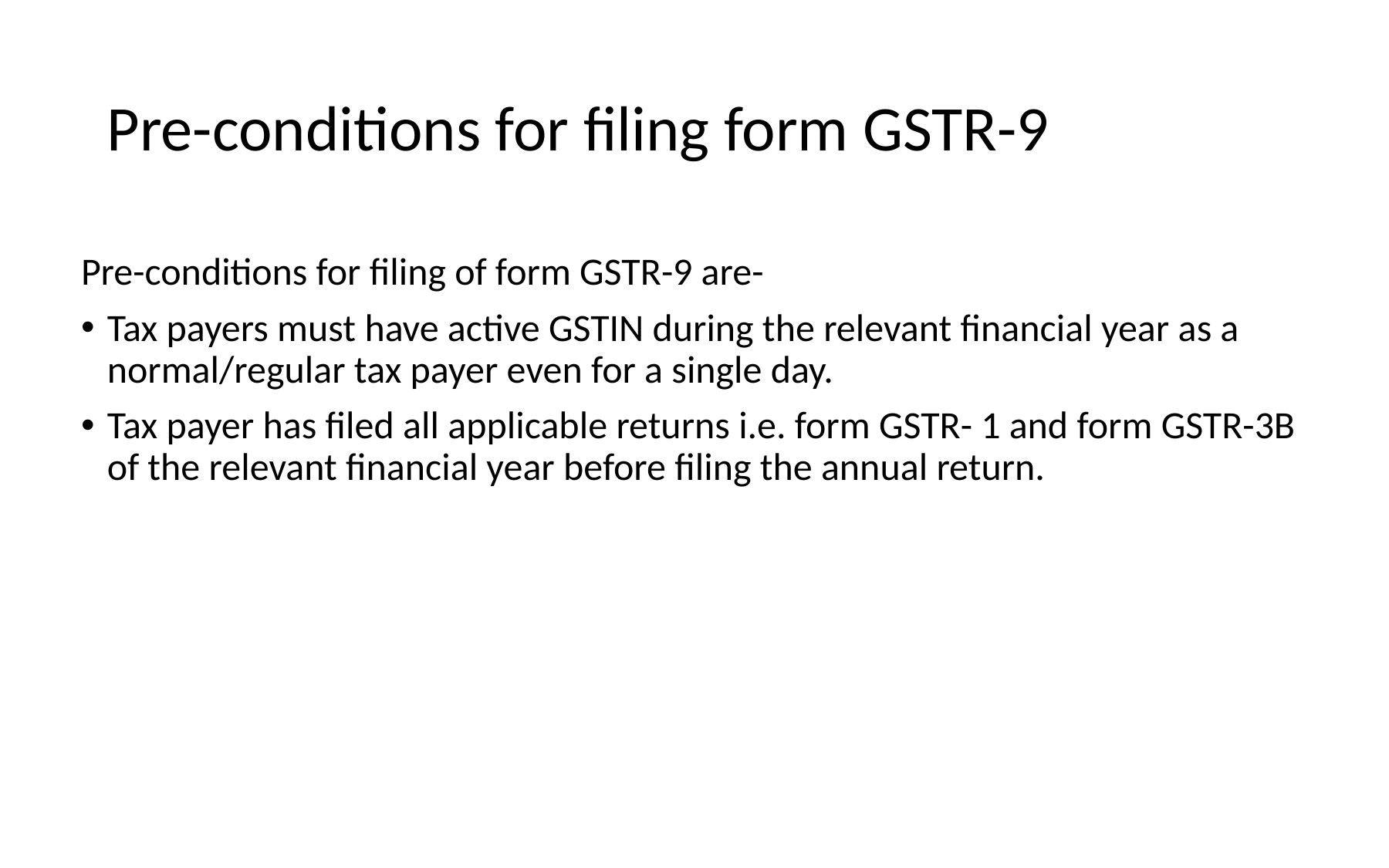

# Pre-conditions for filing form GSTR-9
Pre-conditions for filing of form GSTR-9 are-
Tax payers must have active GSTIN during the relevant financial year as a normal/regular tax payer even for a single day.
Tax payer has filed all applicable returns i.e. form GSTR- 1 and form GSTR-3B of the relevant financial year before filing the annual return.